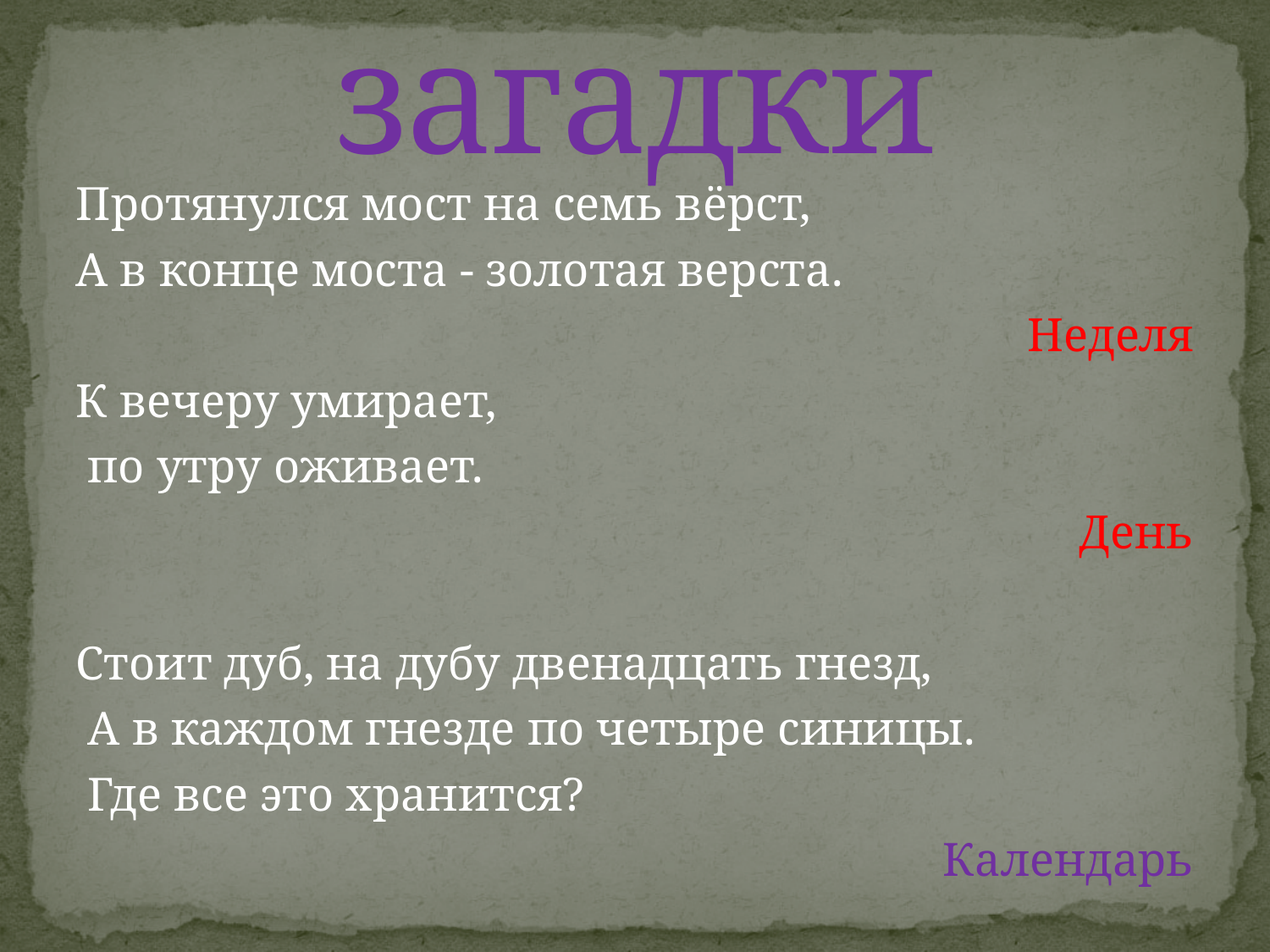

# загадки
Протянулся мост на семь вёрст,
А в конце моста - золотая верста.
Неделя
К вечеру умирает,
 по утру оживает.
День

Стоит дуб, на дубу двенадцать гнезд,
 А в каждом гнезде по четыре синицы.
 Где все это хранится?
 Календарь